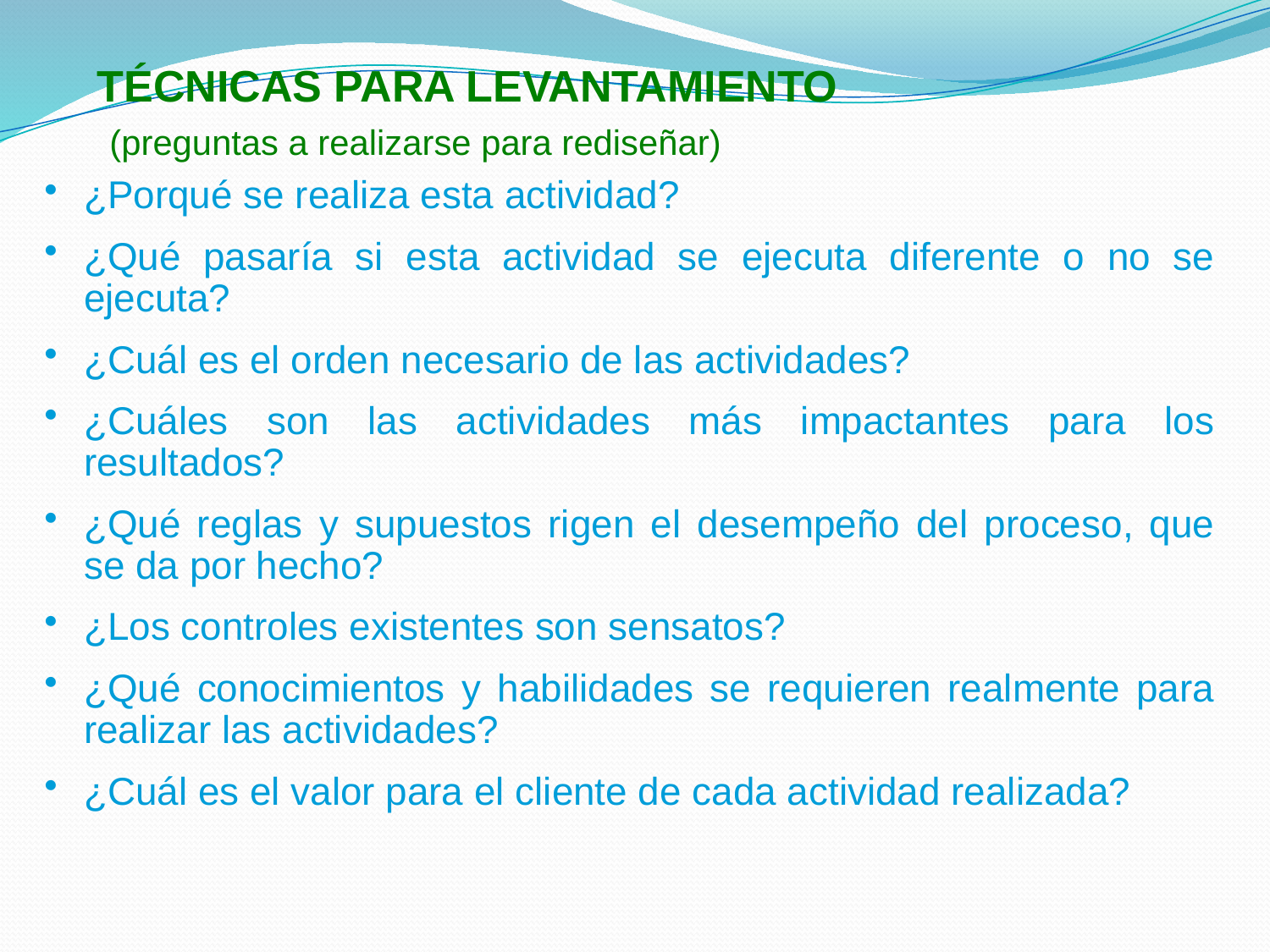

TÉCNICAS PARA LEVANTAMIENTO
 (preguntas a realizarse para rediseñar)
¿Porqué se realiza esta actividad?
¿Qué pasaría si esta actividad se ejecuta diferente o no se ejecuta?
¿Cuál es el orden necesario de las actividades?
¿Cuáles son las actividades más impactantes para los resultados?
¿Qué reglas y supuestos rigen el desempeño del proceso, que se da por hecho?
¿Los controles existentes son sensatos?
¿Qué conocimientos y habilidades se requieren realmente para realizar las actividades?
¿Cuál es el valor para el cliente de cada actividad realizada?